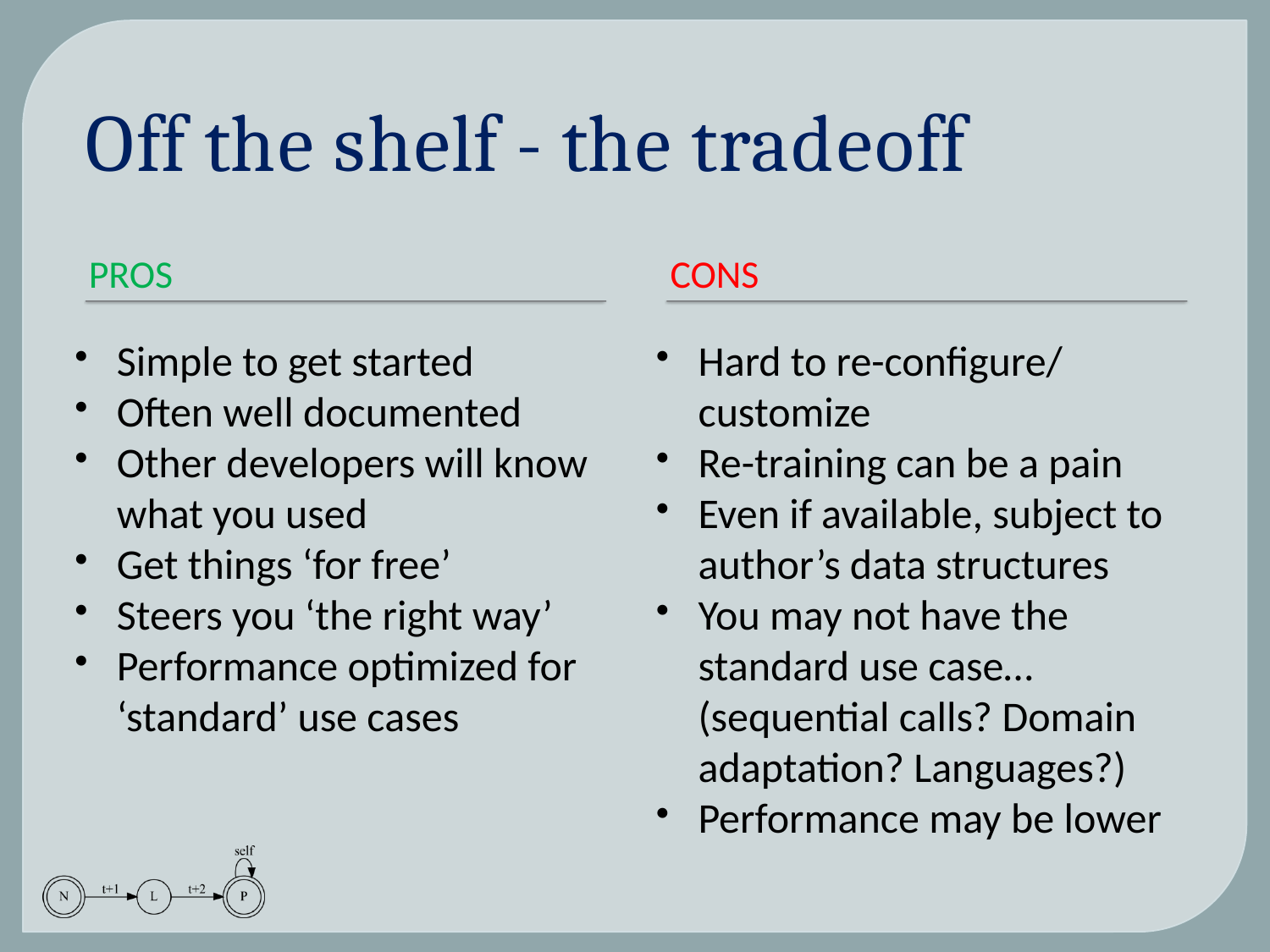

# Off the shelf - the tradeoff
Pros
Cons
Simple to get started
Often well documented
Other developers will know what you used
Get things ‘for free’
Steers you ‘the right way’
Performance optimized for ‘standard’ use cases
Hard to re-configure/ customize
Re-training can be a pain
Even if available, subject to author’s data structures
You may not have the standard use case… (sequential calls? Domain adaptation? Languages?)
Performance may be lower